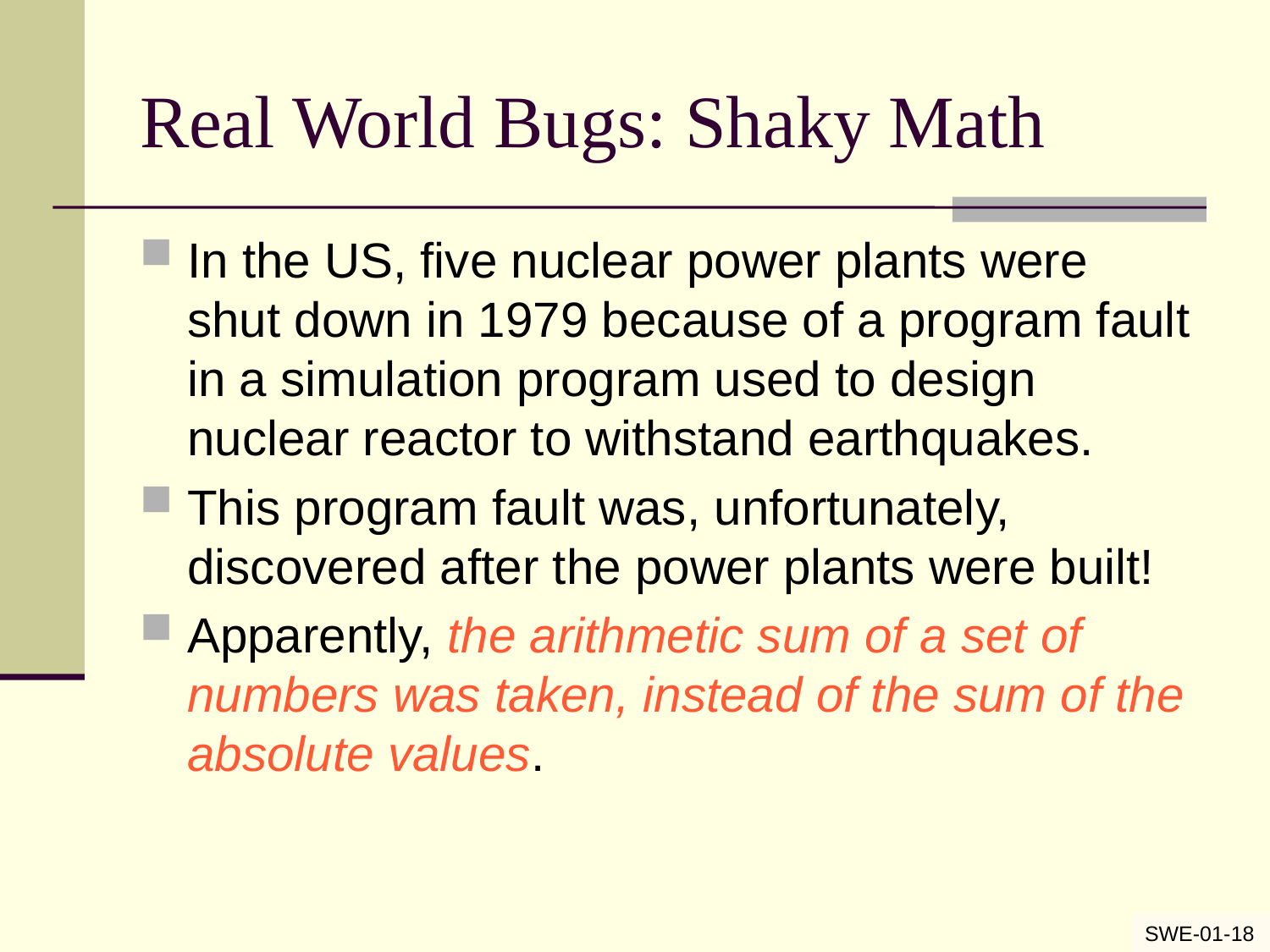

# Real World Bugs: Shaky Math
In the US, five nuclear power plants were shut down in 1979 because of a program fault in a simulation program used to design nuclear reactor to withstand earthquakes.
This program fault was, unfortunately, discovered after the power plants were built!
Apparently, the arithmetic sum of a set of numbers was taken, instead of the sum of the absolute values.